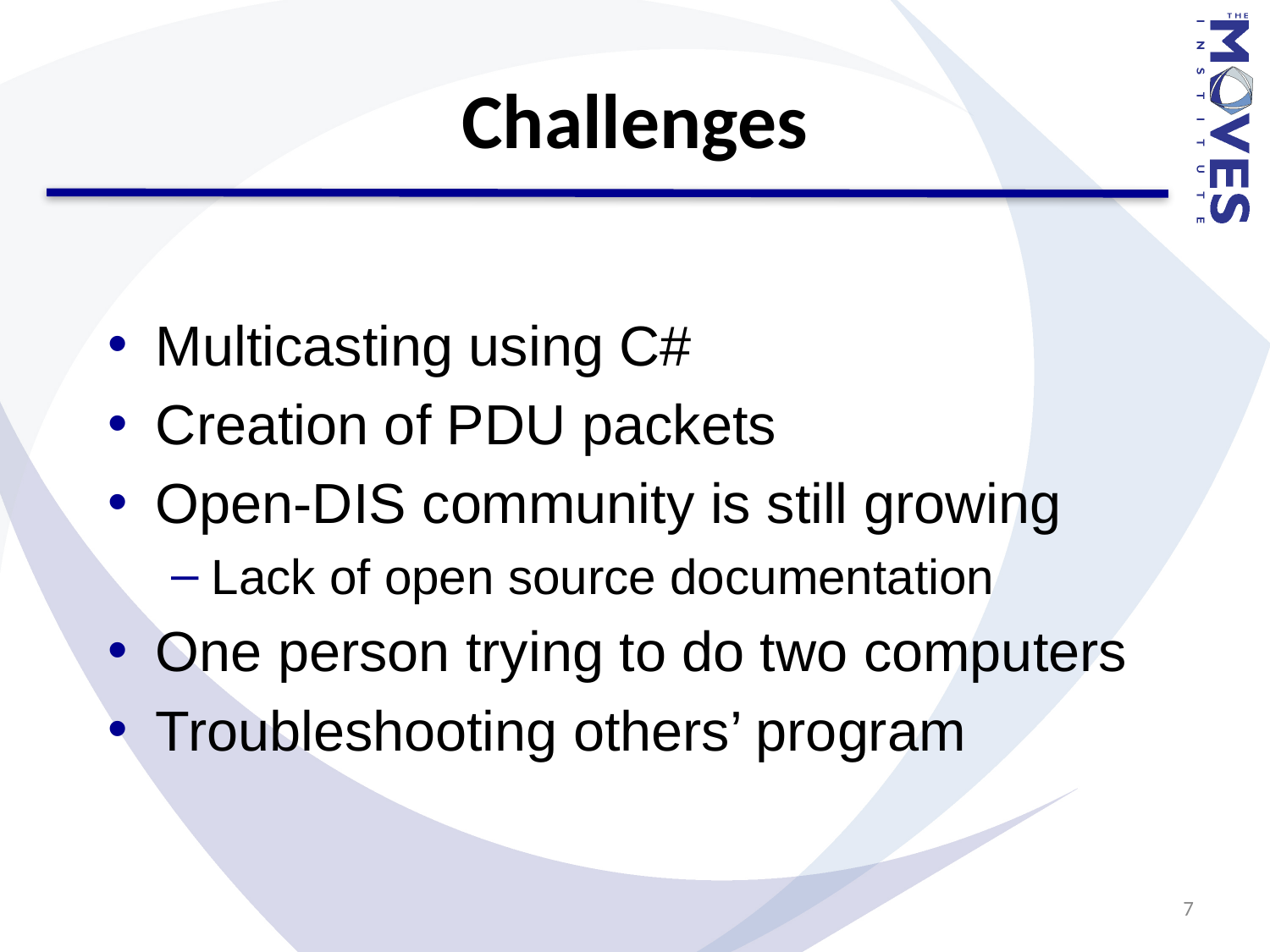

# Challenges

Multicasting using C#
Creation of PDU packets
Open-DIS community is still growing
Lack of open source documentation
One person trying to do two computers
Troubleshooting others’ program
7